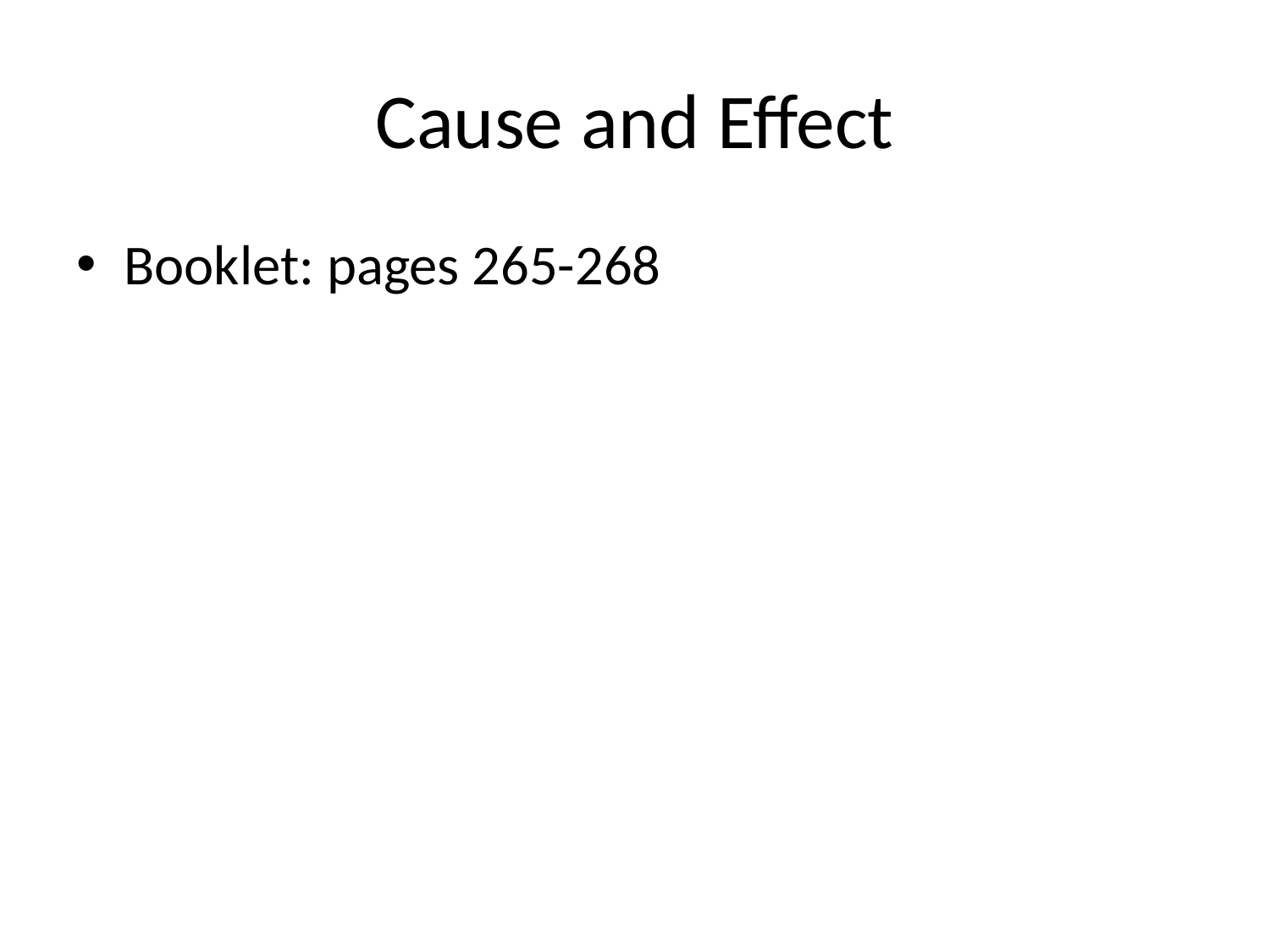

# Cause and Effect
Booklet: pages 265-268